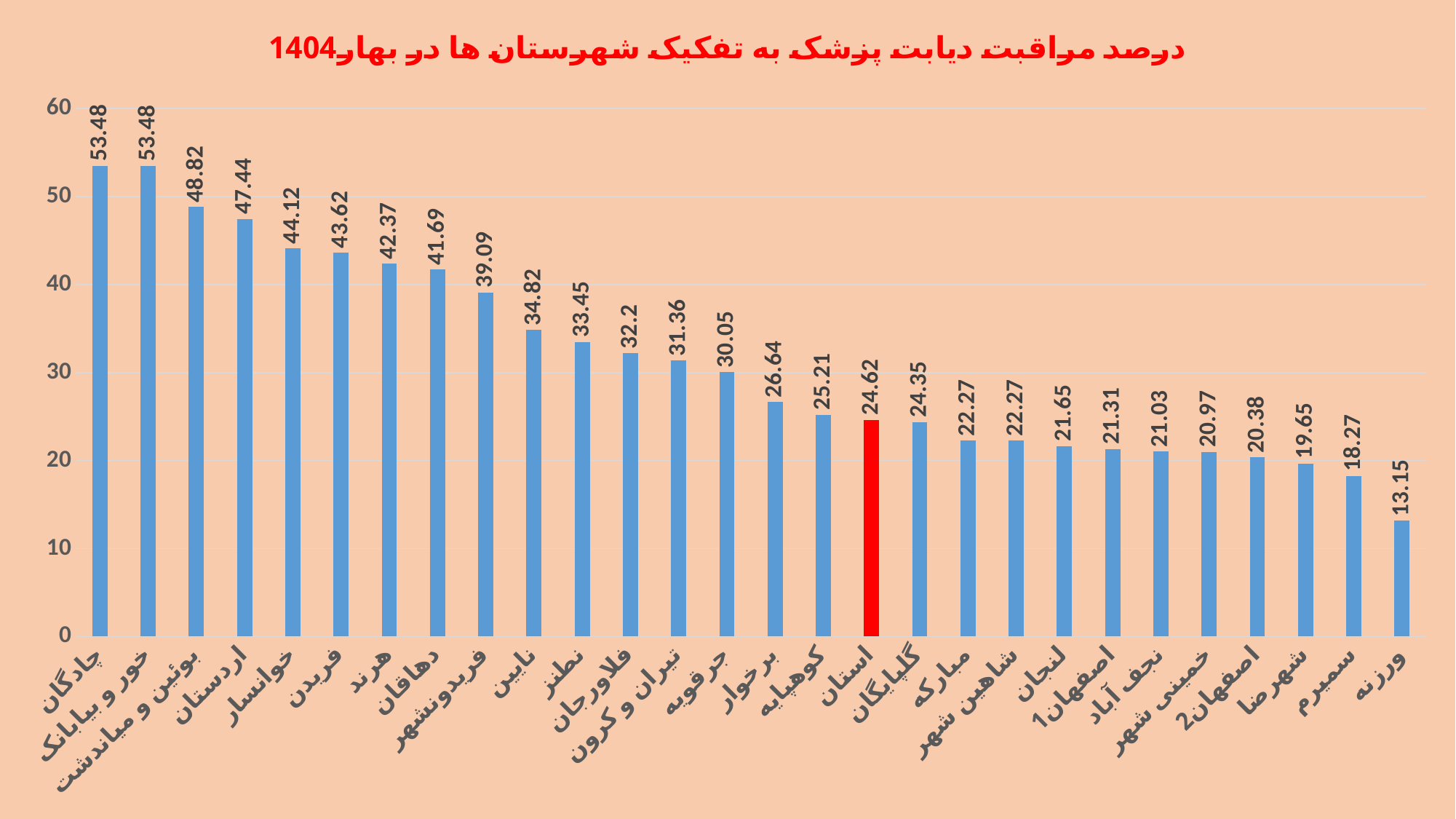

### Chart: درصد مراقبت دیابت پزشک به تفکیک شهرستان ها در بهار1404

| Category | درصد مراقبت دیابت پزشک در بهار1404 |
|---|---|
| چادگان | 53.48 |
| خور و بیابانک | 53.48 |
| بوئین و میاندشت | 48.82 |
| اردستان | 47.44 |
| خوانسار | 44.12 |
| فریدن | 43.62 |
| هرند | 42.37 |
| دهاقان | 41.69 |
| فریدونشهر | 39.09 |
| نایین | 34.82 |
| نطنز | 33.45 |
| فلاورجان | 32.2 |
| تیران و کرون | 31.36 |
| جرقویه | 30.05 |
| برخوار | 26.64 |
| کوهپایه | 25.21 |
| استان | 24.62 |
| گلپایگان | 24.35 |
| مبارکه | 22.27 |
| شاهین شهر | 22.27 |
| لنجان | 21.65 |
| اصفهان1 | 21.31 |
| نجف آباد | 21.03 |
| خمینی شهر | 20.97 |
| اصفهان2 | 20.38 |
| شهرضا | 19.65 |
| سمیرم | 18.27 |
| ورزنه | 13.15 |